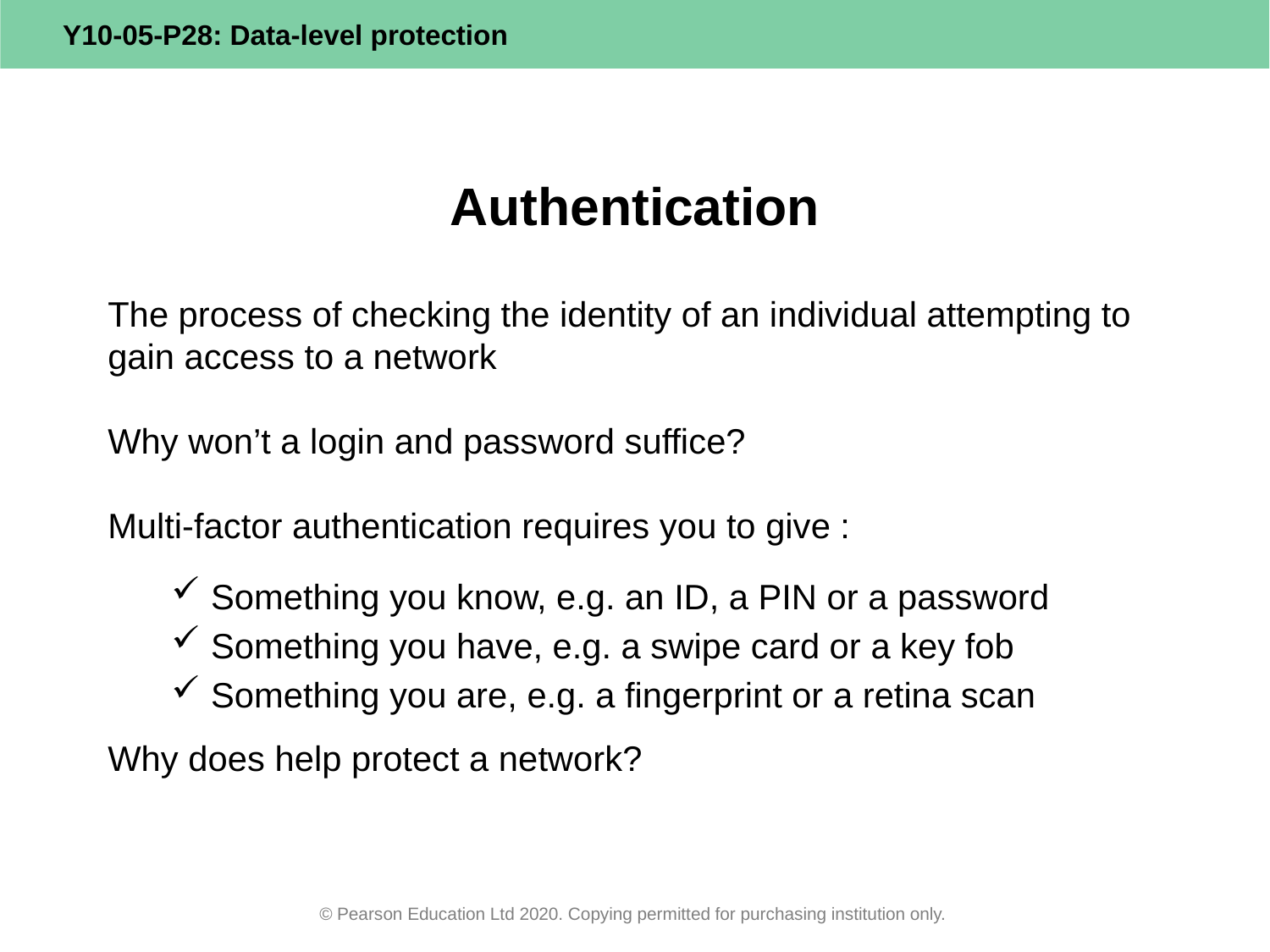

# Authentication
The process of checking the identity of an individual attempting to gain access to a network
Why won’t a login and password suffice?
Multi-factor authentication requires you to give :
Something you know, e.g. an ID, a PIN or a password
Something you have, e.g. a swipe card or a key fob
Something you are, e.g. a fingerprint or a retina scan
Why does help protect a network?
© Pearson Education Ltd 2020. Copying permitted for purchasing institution only.